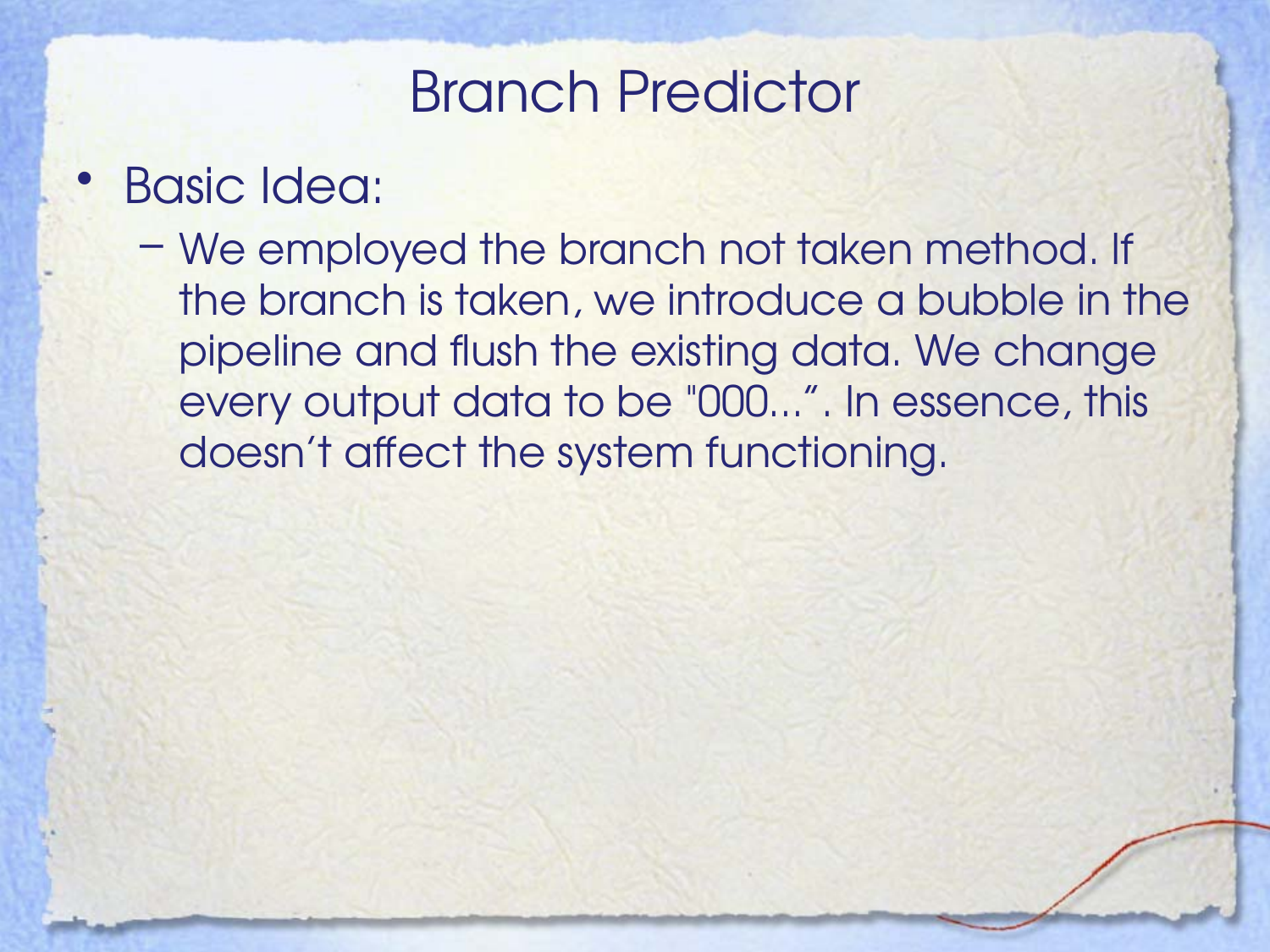

# Branch Predictor
Basic Idea:
We employed the branch not taken method. If the branch is taken, we introduce a bubble in the pipeline and flush the existing data. We change every output data to be "000...”. In essence, this doesn’t affect the system functioning.